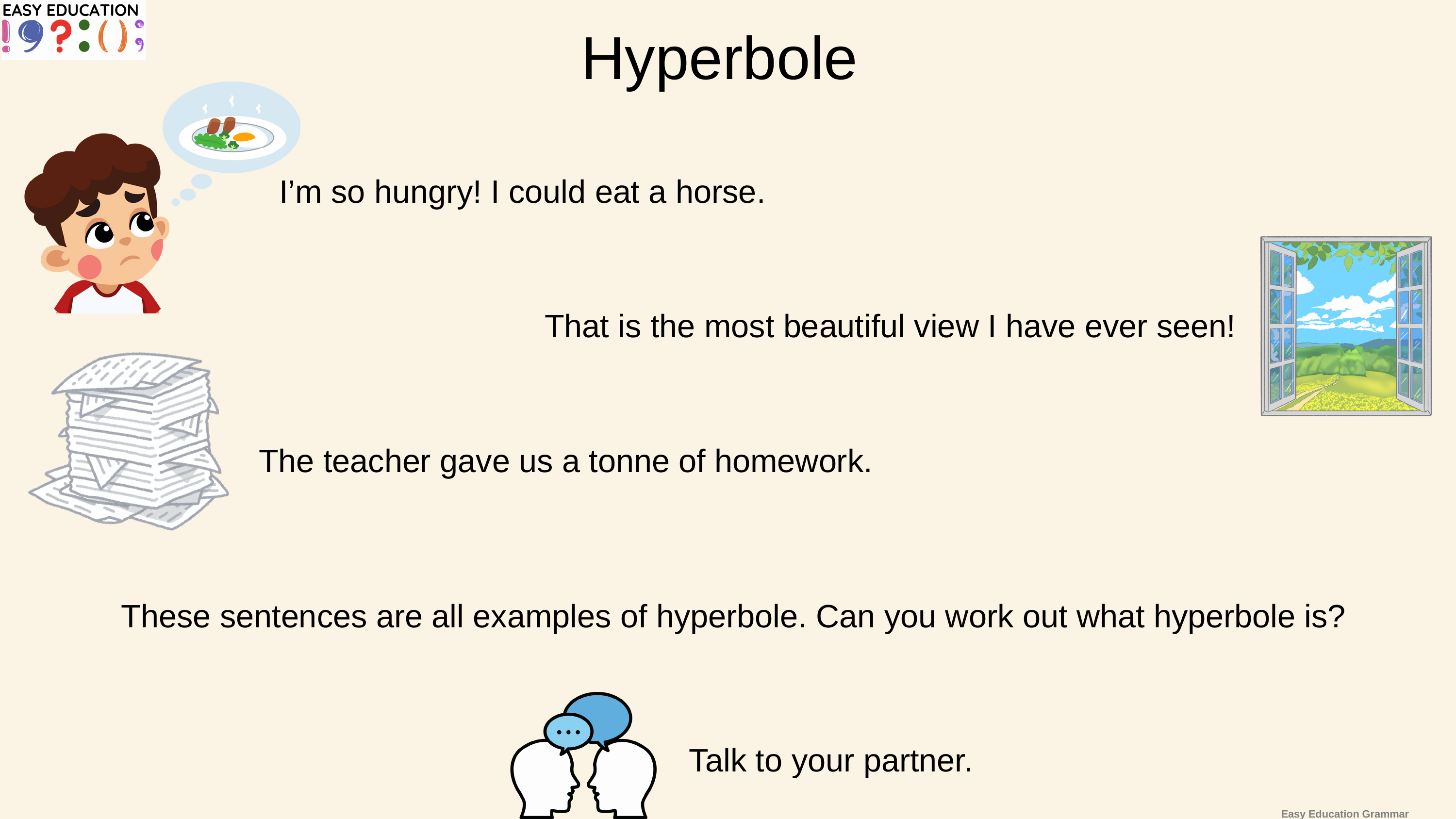

Hyperbole

I’m so hungry! I could eat a horse.

That is the most beautiful view I have ever seen!

The teacher gave us a tonne of homework.
These sentences are all examples of hyperbole. Can you work out what hyperbole is?

Talk to your partner.